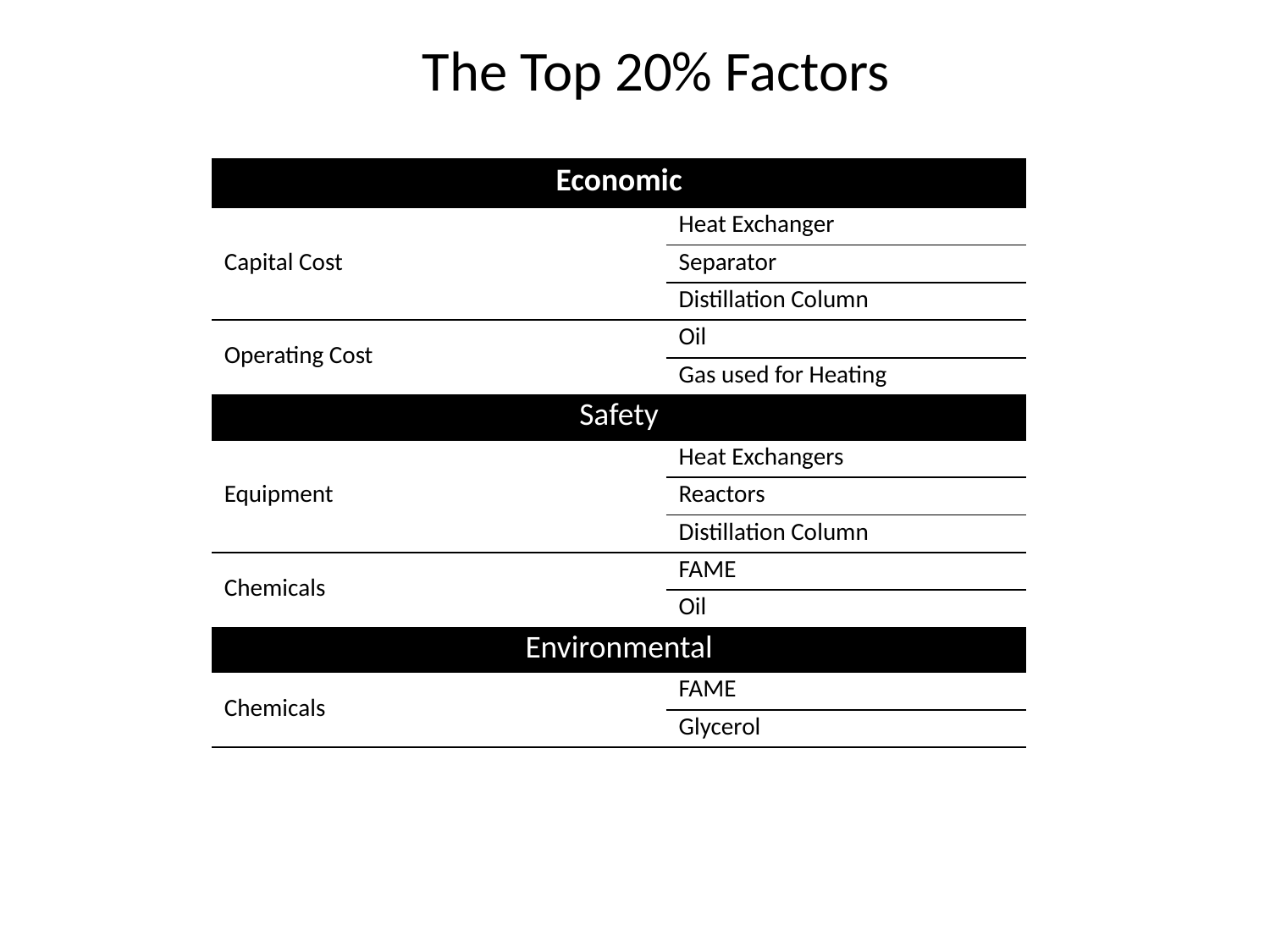

The Top 20% Factors
| Economic |  |
| --- | --- |
| Capital Cost | Heat Exchanger |
|  | Separator |
|  | Distillation Column |
| Operating Cost | Oil |
|  | Gas used for Heating |
| Safety |  |
| Equipment | Heat Exchangers |
|  | Reactors |
|  | Distillation Column |
| Chemicals | FAME |
|  | Oil |
| Environmental |  |
| Chemicals | FAME |
|  | Glycerol |